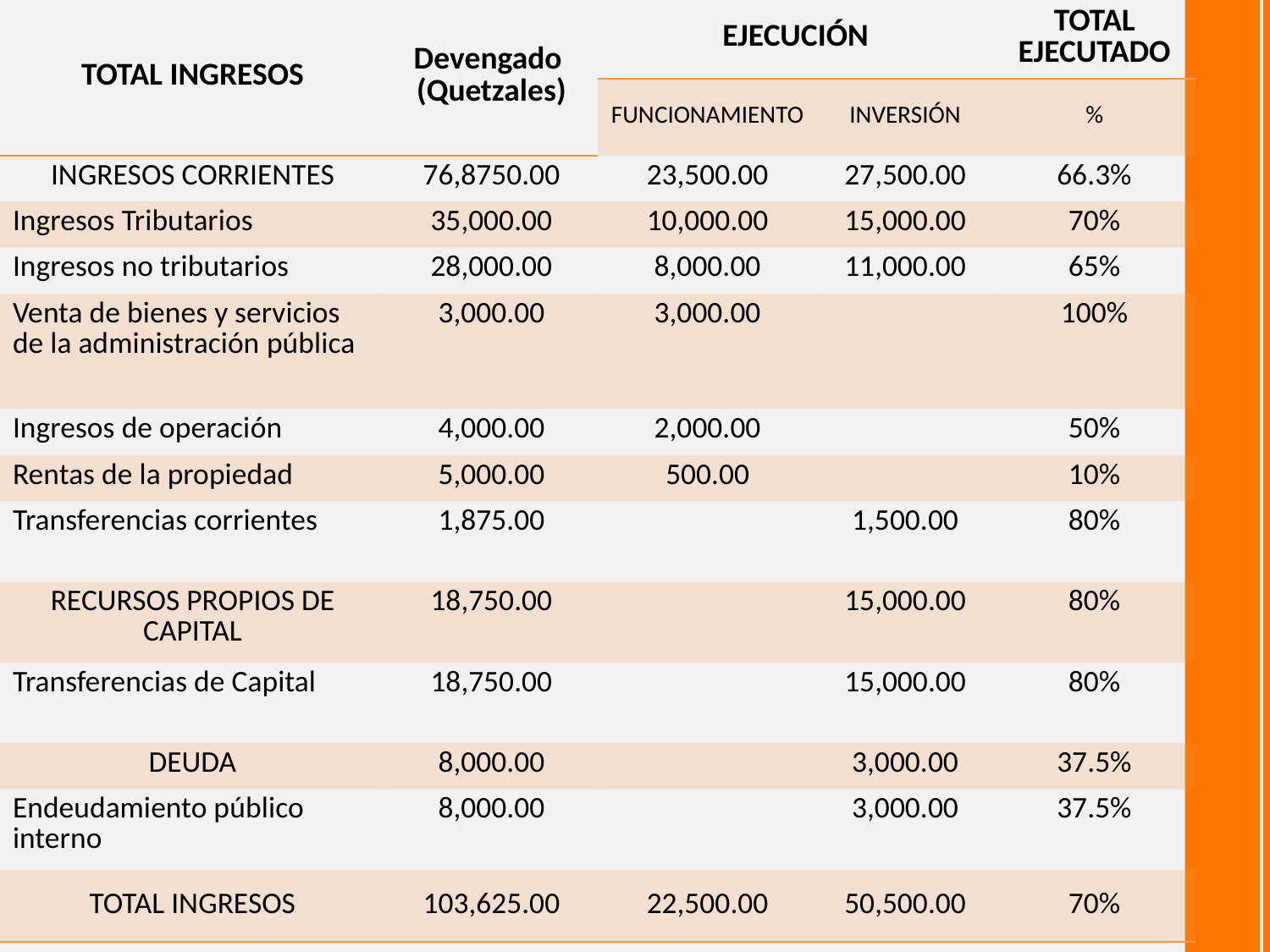

| TOTAL INGRESOS | Devengado (Quetzales) | EJECUCIÓN |  | TOTAL EJECUTADO |
| --- | --- | --- | --- | --- |
|  |  | FUNCIONAMIENTO | INVERSIÓN | % |
| INGRESOS CORRIENTES | 76,8750.00 | 23,500.00 | 27,500.00 | 66.3% |
| Ingresos Tributarios | 35,000.00 | 10,000.00 | 15,000.00 | 70% |
| Ingresos no tributarios | 28,000.00 | 8,000.00 | 11,000.00 | 65% |
| Venta de bienes y servicios de la administración pública | 3,000.00 | 3,000.00 |  | 100% |
| Ingresos de operación | 4,000.00 | 2,000.00 |  | 50% |
| Rentas de la propiedad | 5,000.00 | 500.00 |  | 10% |
| Transferencias corrientes | 1,875.00 |  | 1,500.00 | 80% |
| RECURSOS PROPIOS DE CAPITAL | 18,750.00 |  | 15,000.00 | 80% |
| Transferencias de Capital | 18,750.00 |  | 15,000.00 | 80% |
| DEUDA | 8,000.00 |  | 3,000.00 | 37.5% |
| Endeudamiento público interno | 8,000.00 |  | 3,000.00 | 37.5% |
| TOTAL INGRESOS | 103,625.00 | 22,500.00 | 50,500.00 | 70% |